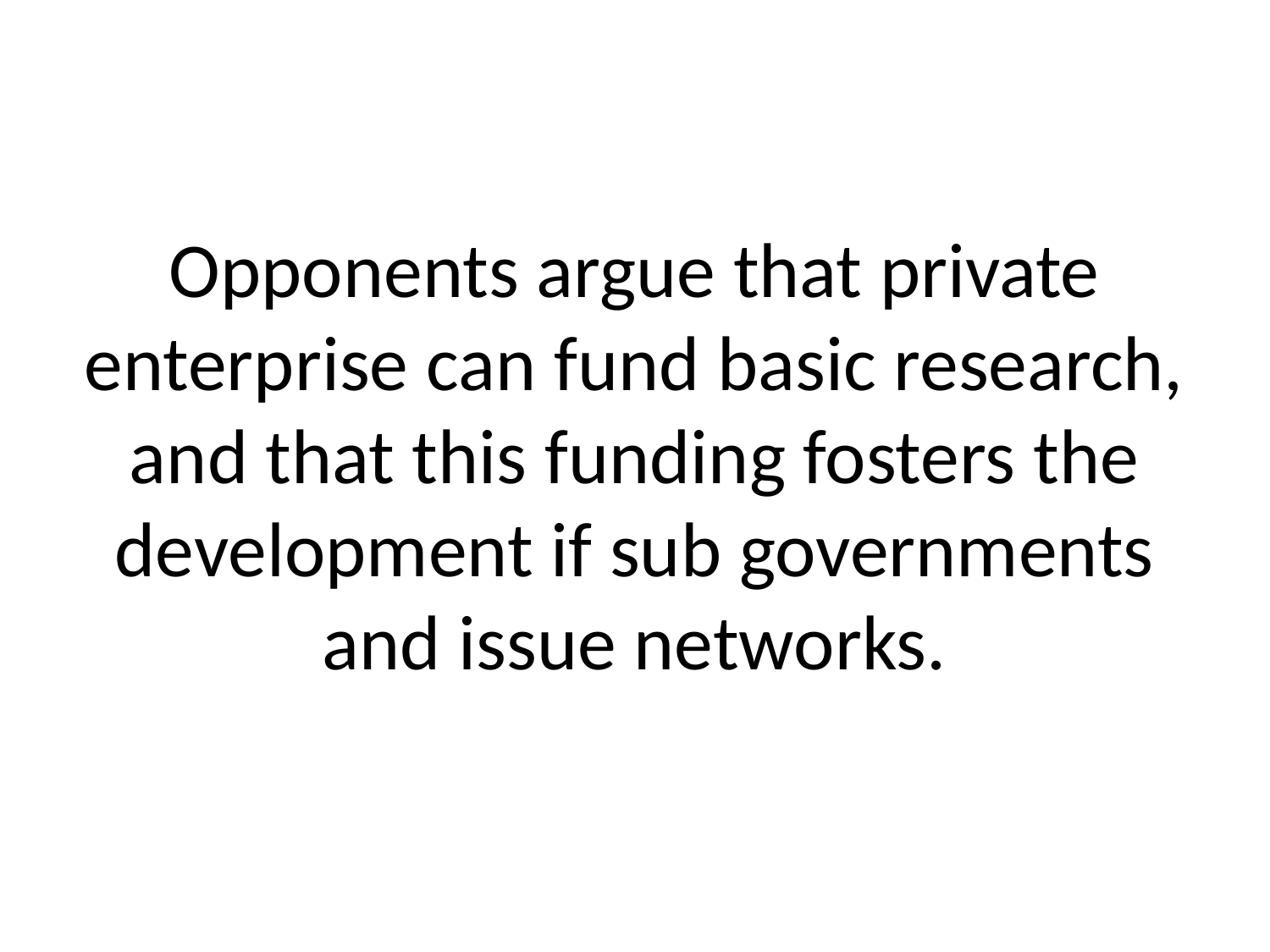

# Opponents argue that private enterprise can fund basic research, and that this funding fosters the development if sub governments and issue networks.